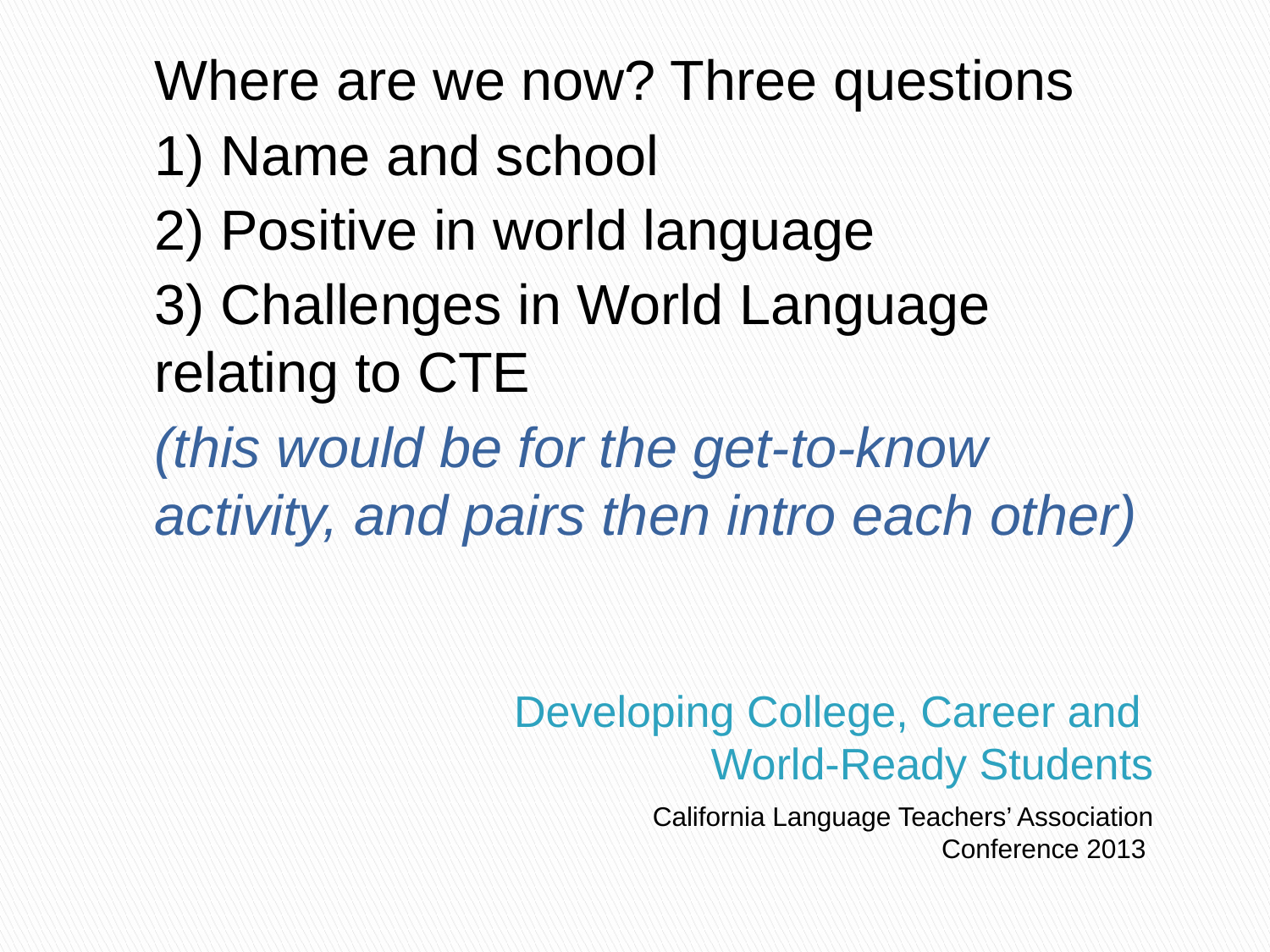

Where are we now? Three questions
1) Name and school
2) Positive in world language
3) Challenges in World Language relating to CTE
(this would be for the get-to-know activity, and pairs then intro each other)

# Developing College, Career and World-Ready Students
California Language Teachers’ Association Conference 2013